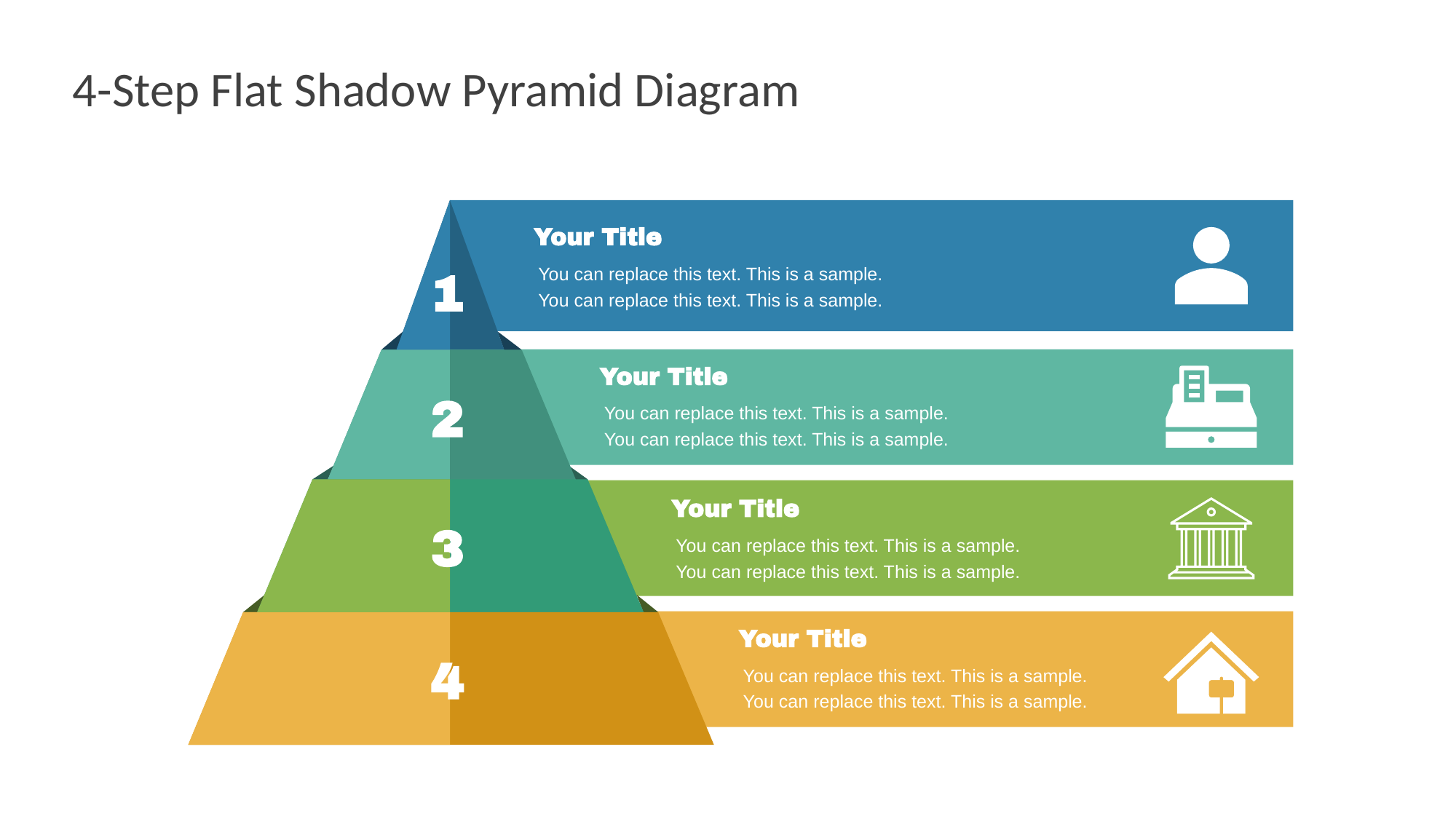

# 4-Step Flat Shadow Pyramid Diagram

Your Title

You can replace this text. This is a sample. You can replace this text. This is a sample.

1

Your Title
2
You can replace this text. This is a sample. You can replace this text. This is a sample.

Your Title

3
You can replace this text. This is a sample. You can replace this text. This is a sample.

Your Title

4
You can replace this text. This is a sample. You can replace this text. This is a sample.